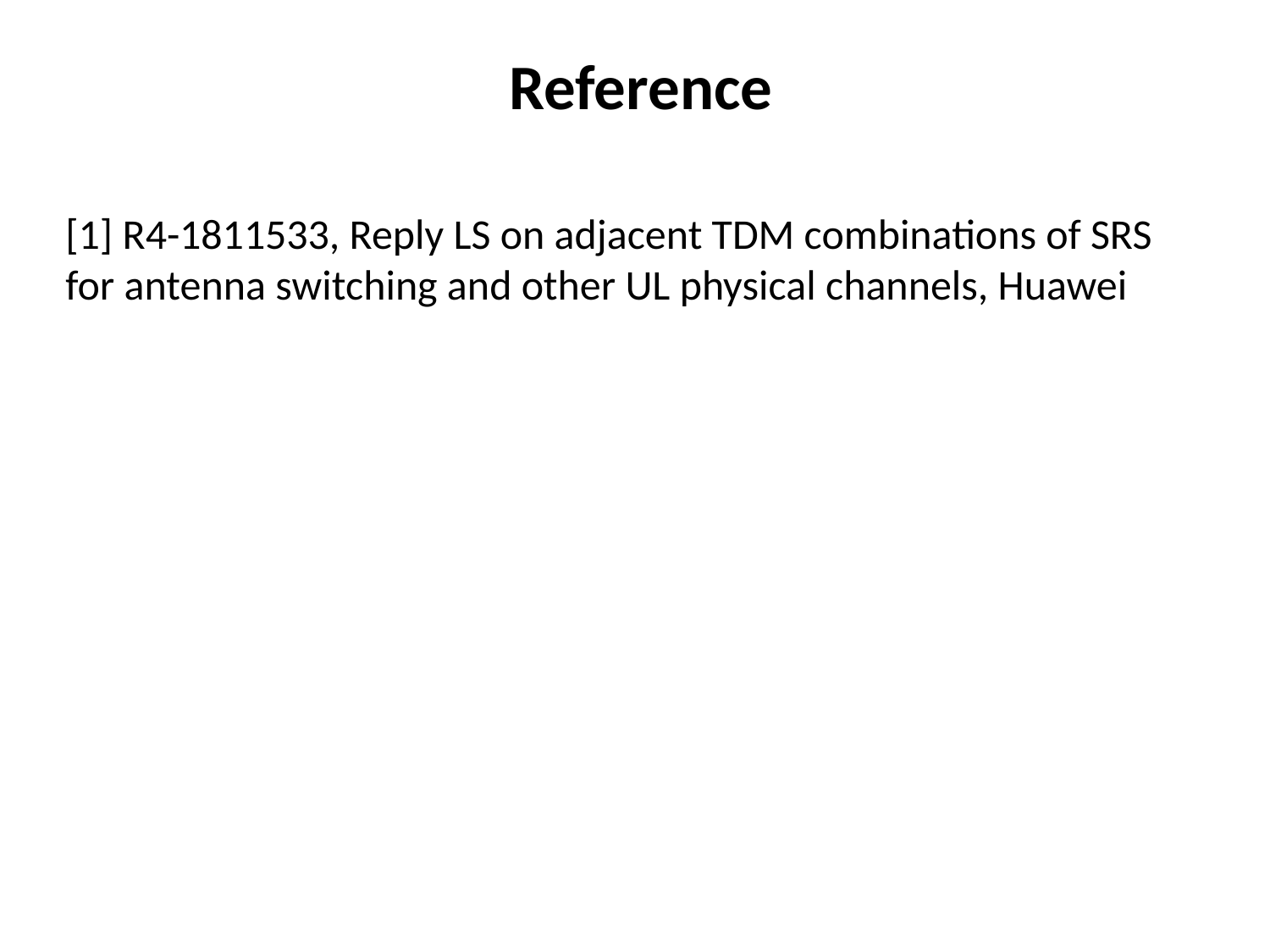

# Reference
[1] R4-1811533, Reply LS on adjacent TDM combinations of SRS for antenna switching and other UL physical channels, Huawei